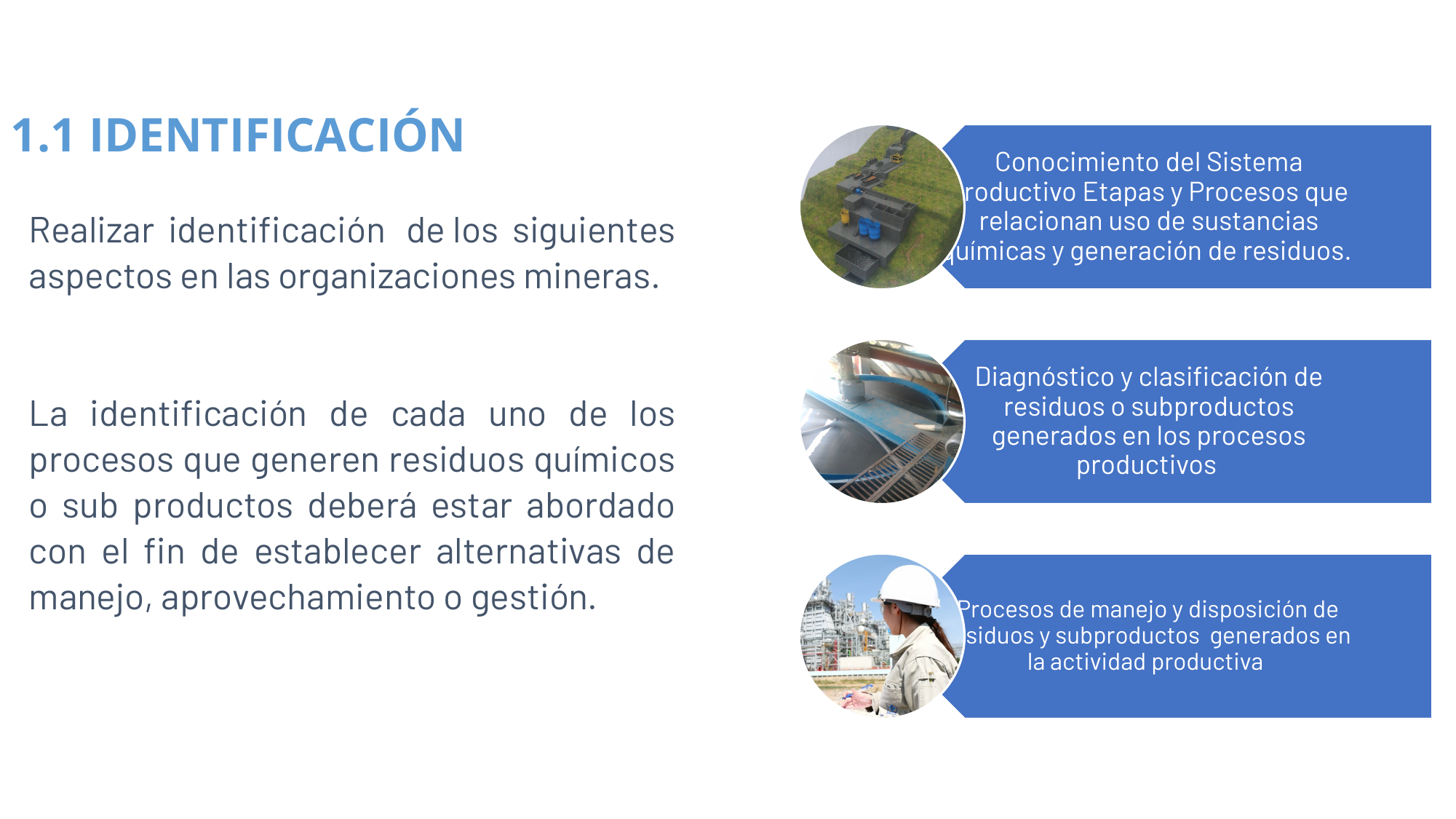

1.1 IDENTIFICACIÓN ​

Realizar identificación  de los siguientes aspectos en las organizaciones mineras​.

La identificación de cada uno de los procesos que generen residuos químicos o sub productos deberá estar abordado con el fin de establecer alternativas de manejo, aprovechamiento o gestión.
Conocimiento del Sistema productivo Etapas y Procesos que relacionan uso de sustancias químicas y generación de residuos.
Diagnóstico y clasificación de residuos o subproductos generados en los procesos productivos
Procesos de manejo y disposición de residuos y subproductos  generados en la actividad productiva